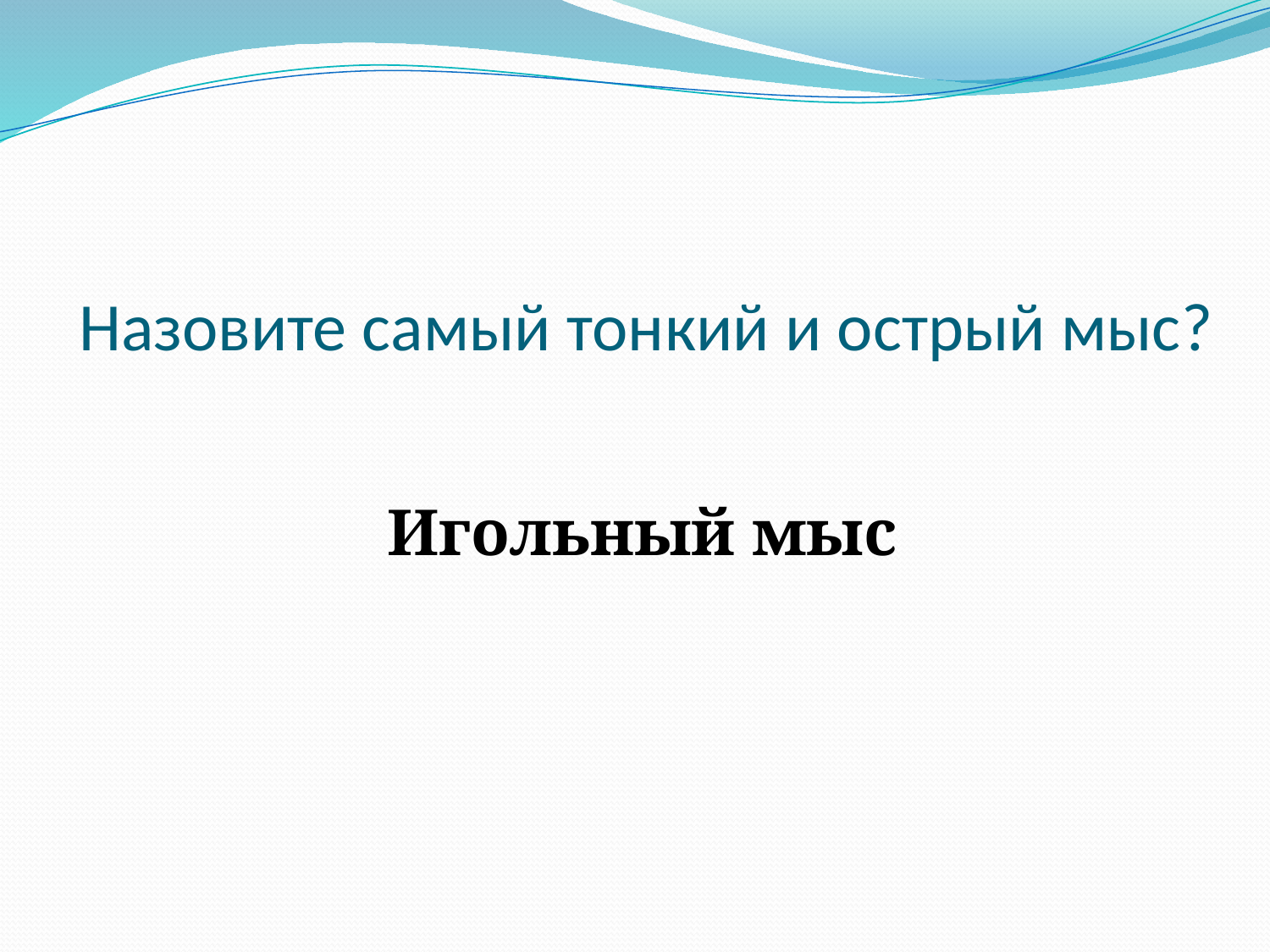

# Назовите самый тонкий и острый мыс?
Игольный мыс